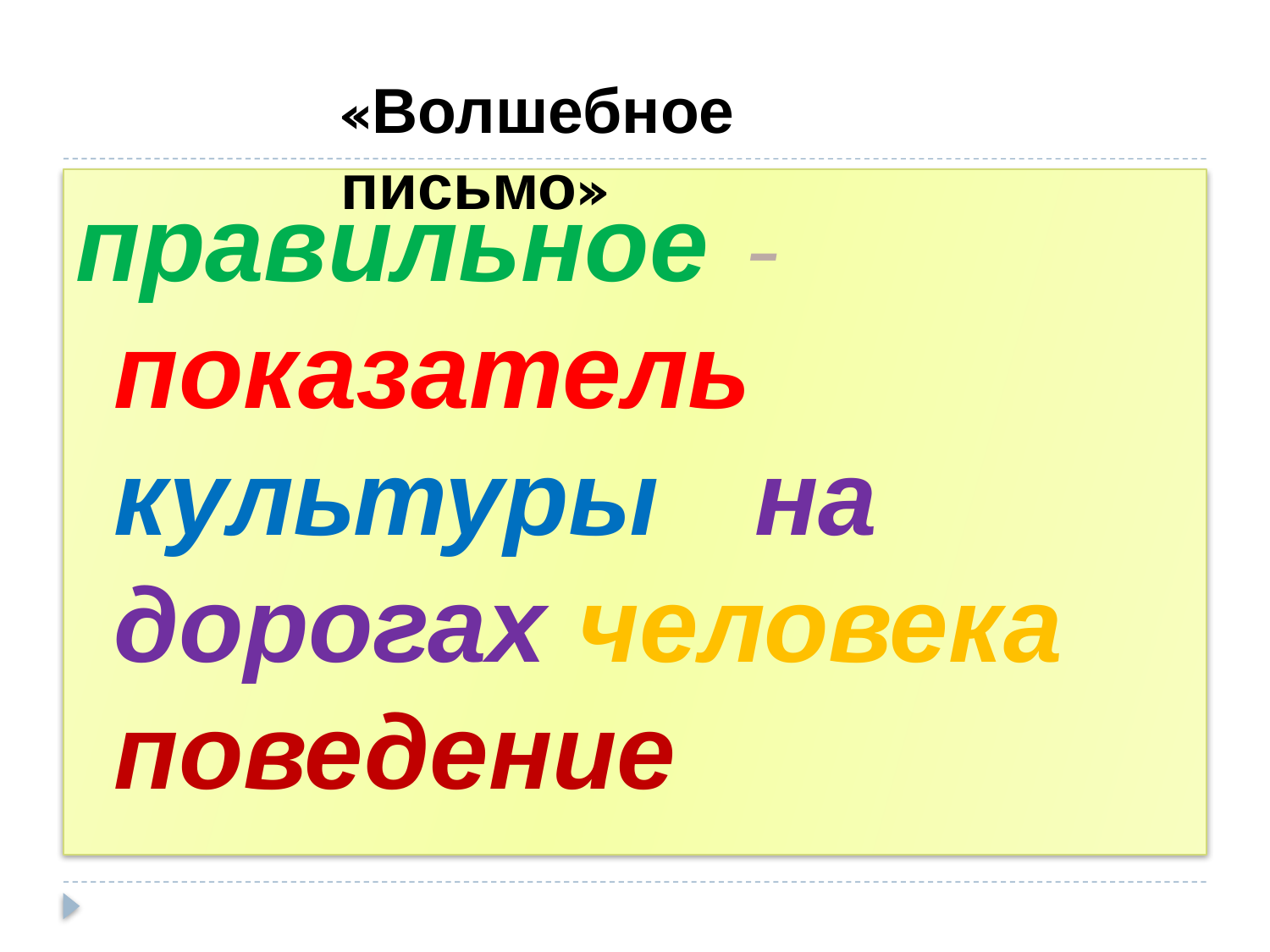

«Волшебное письмо»
правильное -            показатель культуры   на дорогах человека     поведение